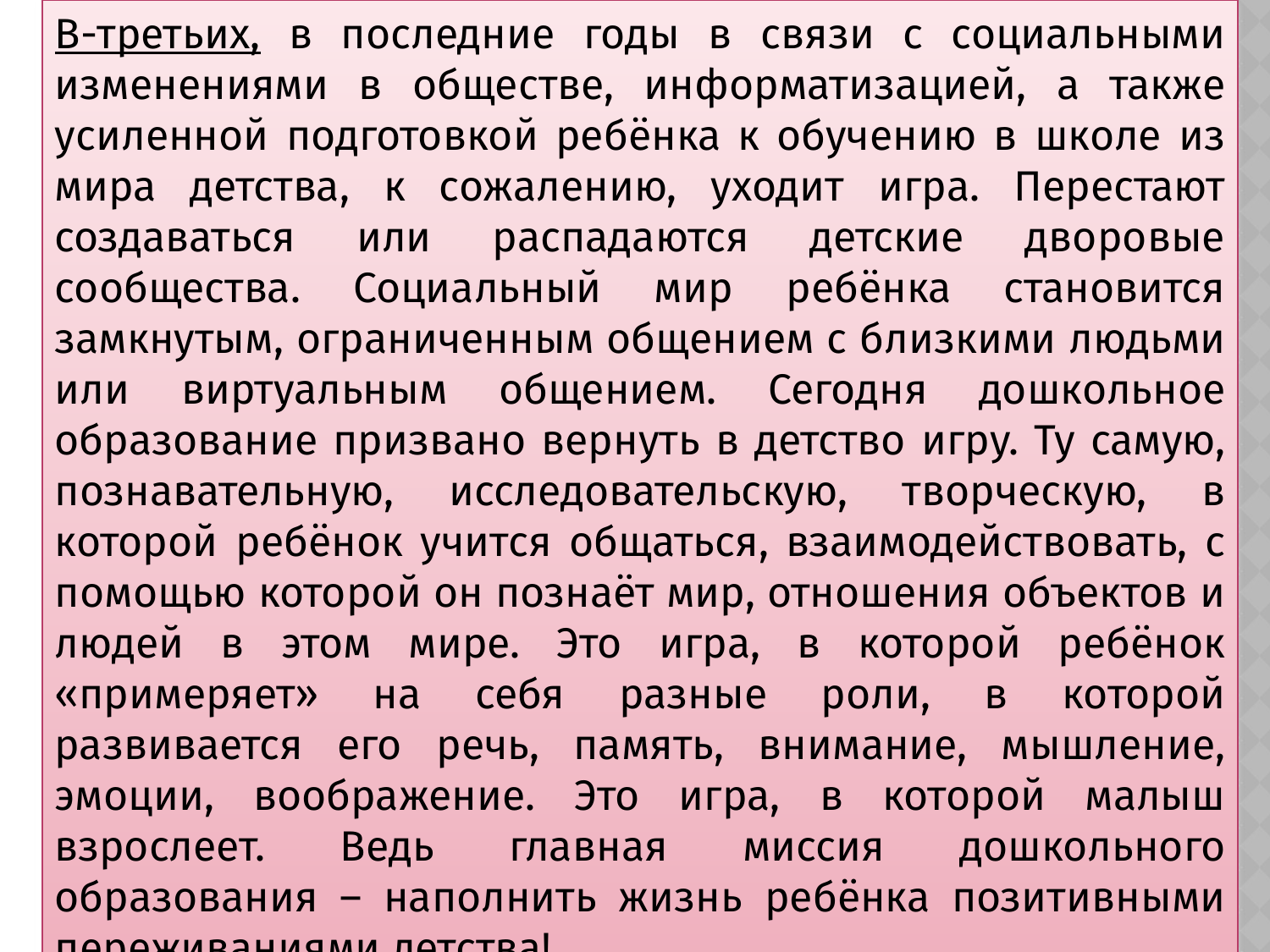

В-третьих, в последние годы в связи с социальными изменениями в обществе, информатизацией, а также усиленной подготовкой ребёнка к обучению в школе из мира детства, к сожалению, уходит игра. Перестают создаваться или распадаются детские дворовые сообщества. Социальный мир ребёнка становится замкнутым, ограниченным общением с близкими людьми или виртуальным общением. Сегодня дошкольное образование призвано вернуть в детство игру. Ту самую, познавательную, исследовательскую, творческую, в которой ребёнок учится общаться, взаимодействовать, с помощью которой он познаёт мир, отношения объектов и людей в этом мире. Это игра, в которой ребёнок «примеряет» на себя разные роли, в которой развивается его речь, память, внимание, мышление, эмоции, воображение. Это игра, в которой малыш взрослеет. Ведь главная миссия дошкольного образования – наполнить жизнь ребёнка позитивными переживаниями детства!